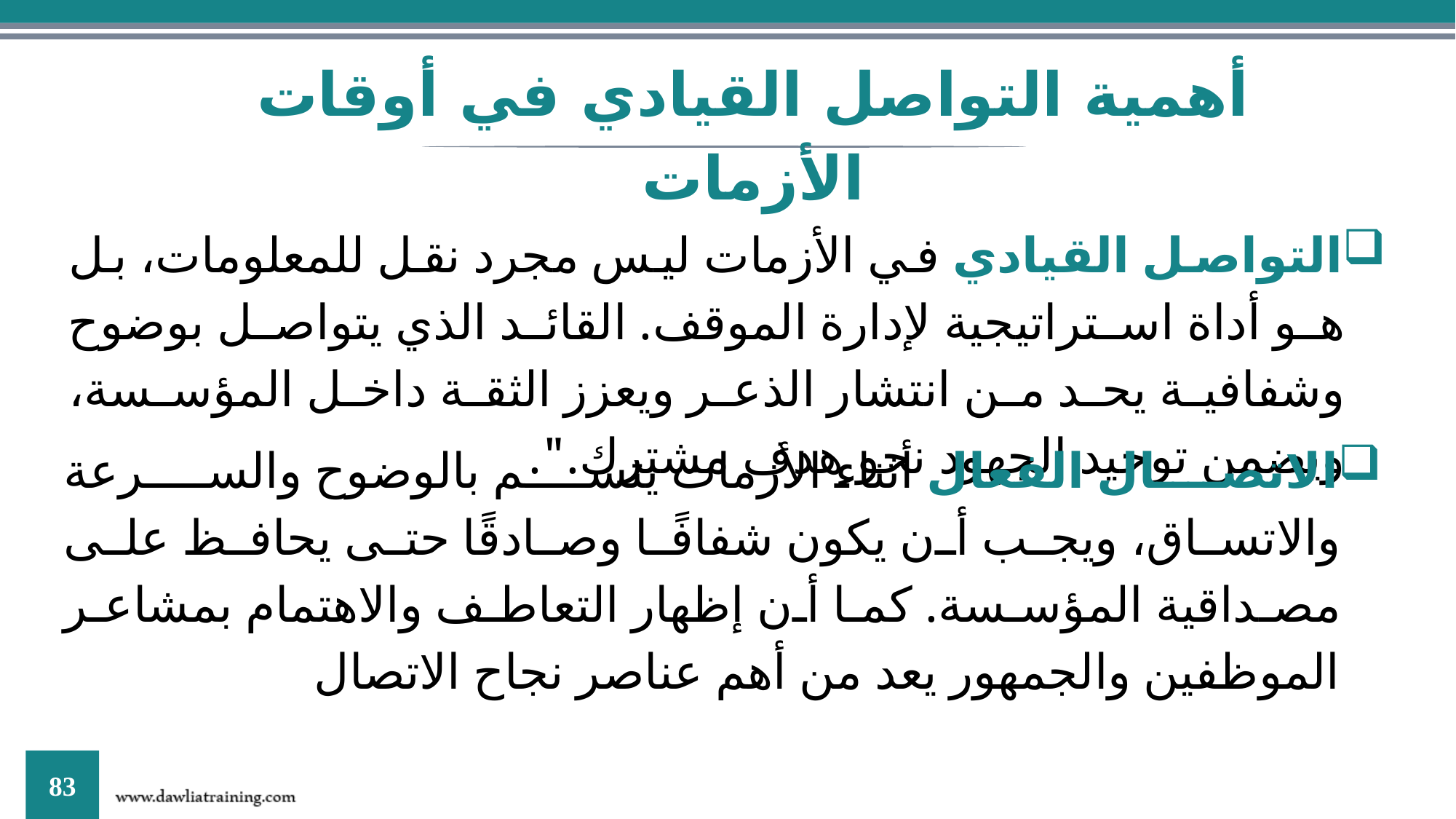

أهمية التواصل القيادي في أوقات الأزمات
التواصل القيادي في الأزمات ليس مجرد نقل للمعلومات، بل هو أداة استراتيجية لإدارة الموقف. القائد الذي يتواصل بوضوح وشفافية يحد من انتشار الذعر ويعزز الثقة داخل المؤسسة، ويضمن توحيد الجهود نحو هدف مشترك.".
الاتصال الفعال أثناء الأزمات يتسم بالوضوح والسرعة والاتساق، ويجب أن يكون شفافًا وصادقًا حتى يحافظ على مصداقية المؤسسة. كما أن إظهار التعاطف والاهتمام بمشاعر الموظفين والجمهور يعد من أهم عناصر نجاح الاتصال